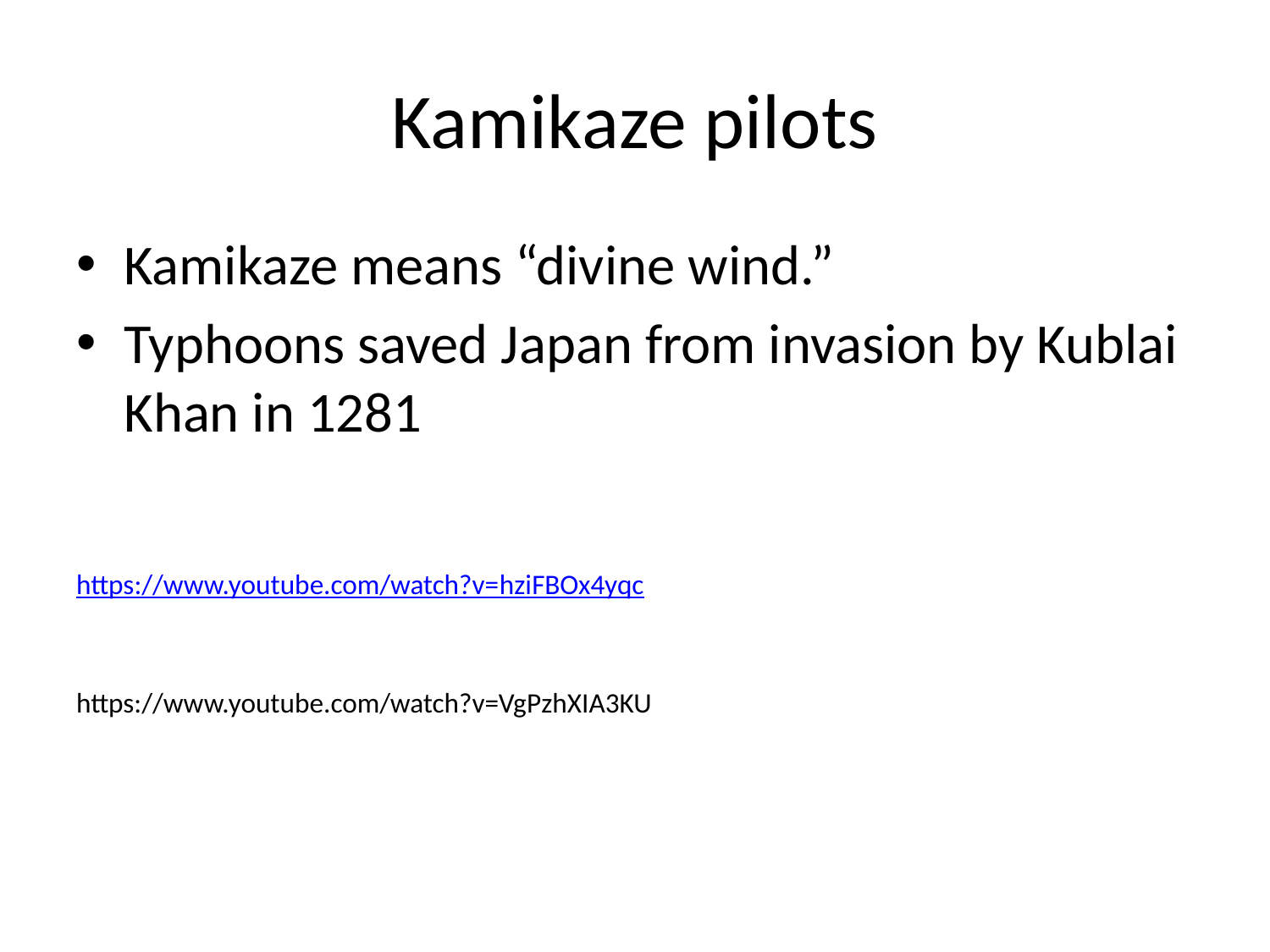

# Kamikaze pilots
Kamikaze means “divine wind.”
Typhoons saved Japan from invasion by Kublai Khan in 1281

https://www.youtube.com/watch?v=hziFBOx4yqc

https://www.youtube.com/watch?v=VgPzhXIA3KU